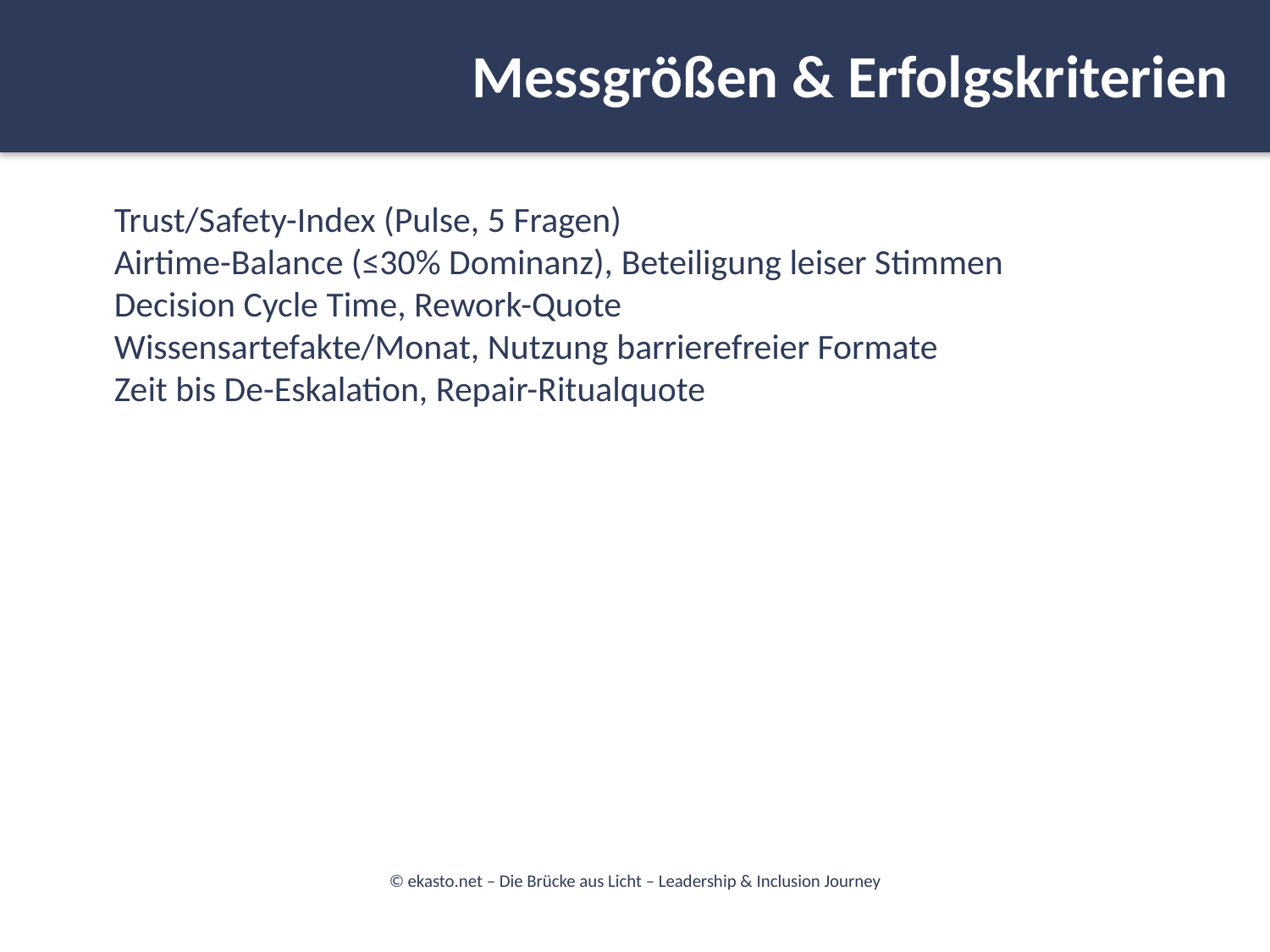

Messgrößen & Erfolgskriterien
#
Trust/Safety-Index (Pulse, 5 Fragen)
Airtime-Balance (≤30% Dominanz), Beteiligung leiser Stimmen
Decision Cycle Time, Rework-Quote
Wissensartefakte/Monat, Nutzung barrierefreier Formate
Zeit bis De-Eskalation, Repair-Ritualquote
© ekasto.net – Die Brücke aus Licht – Leadership & Inclusion Journey